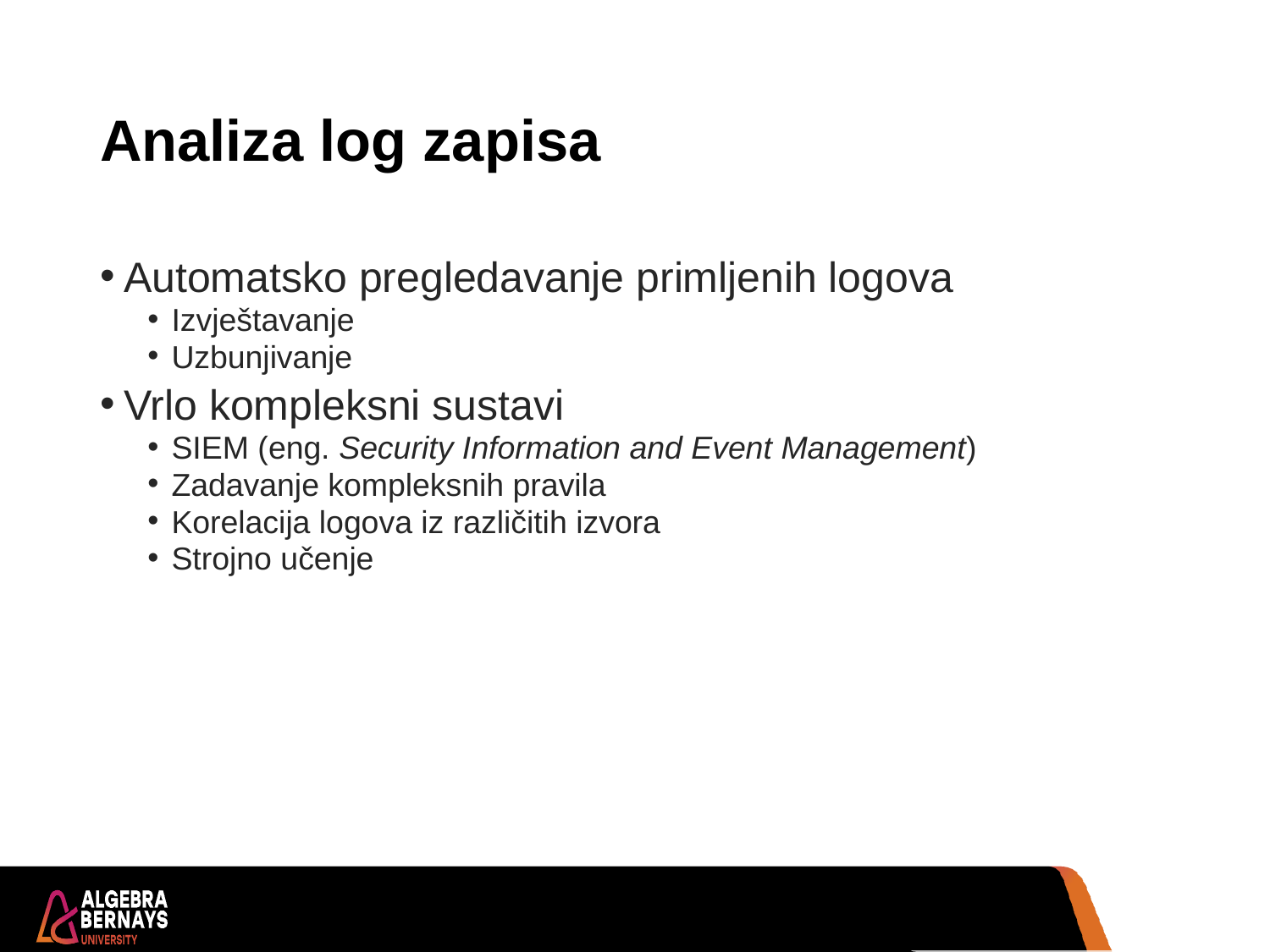

# Analiza log zapisa
Automatsko pregledavanje primljenih logova
Izvještavanje
Uzbunjivanje
Vrlo kompleksni sustavi
SIEM (eng. Security Information and Event Management)
Zadavanje kompleksnih pravila
Korelacija logova iz različitih izvora
Strojno učenje